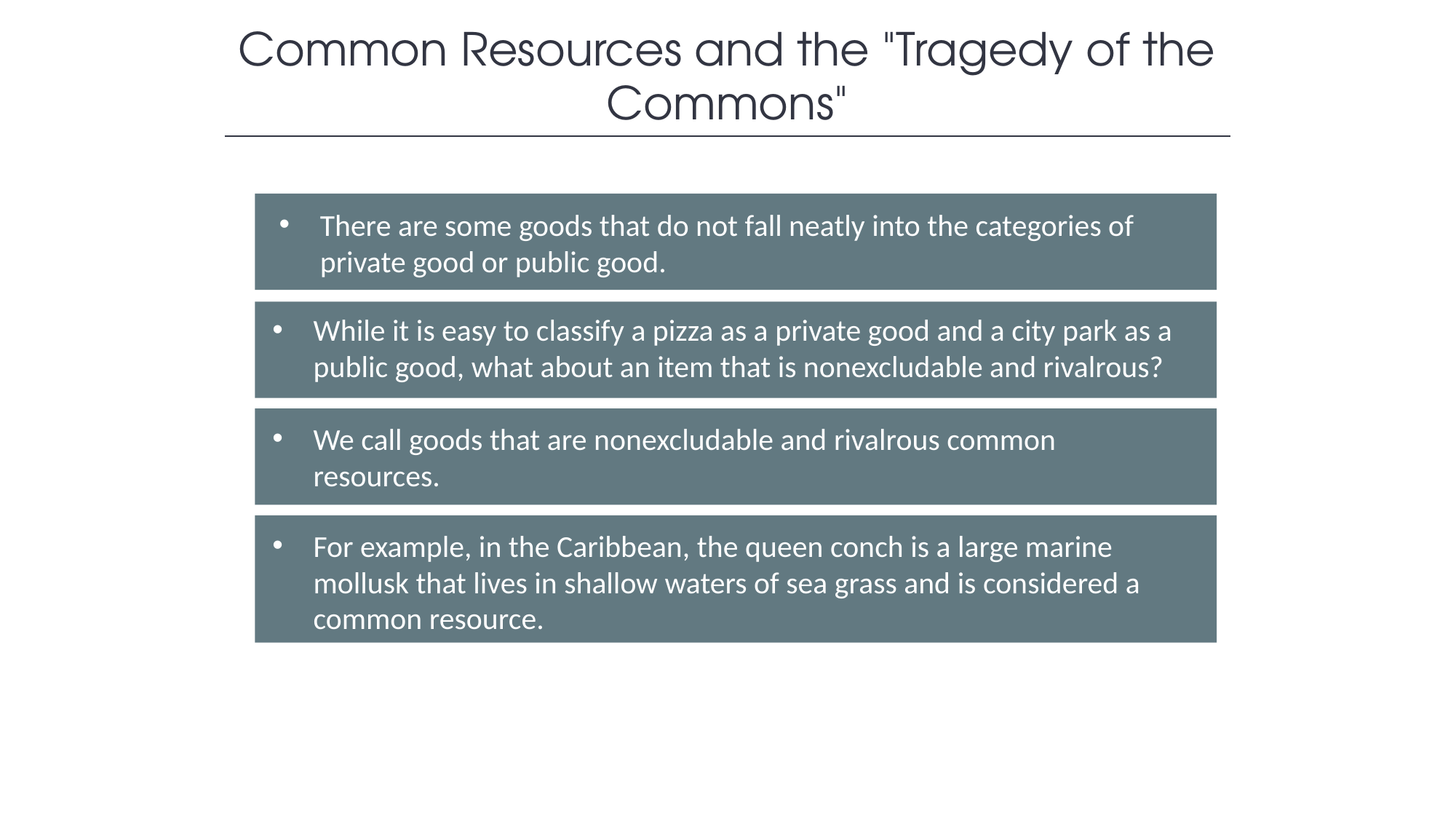

Common Resources and the "Tragedy of the Commons"

There are some goods that do not fall neatly into the categories of private good or public good.

While it is easy to classify a pizza as a private good and a city park as a public good, what about an item that is nonexcludable and rivalrous?

We call goods that are nonexcludable and rivalrous common resources.

For example, in the Caribbean, the queen conch is a large marine mollusk that lives in shallow waters of sea grass and is considered a common resource.